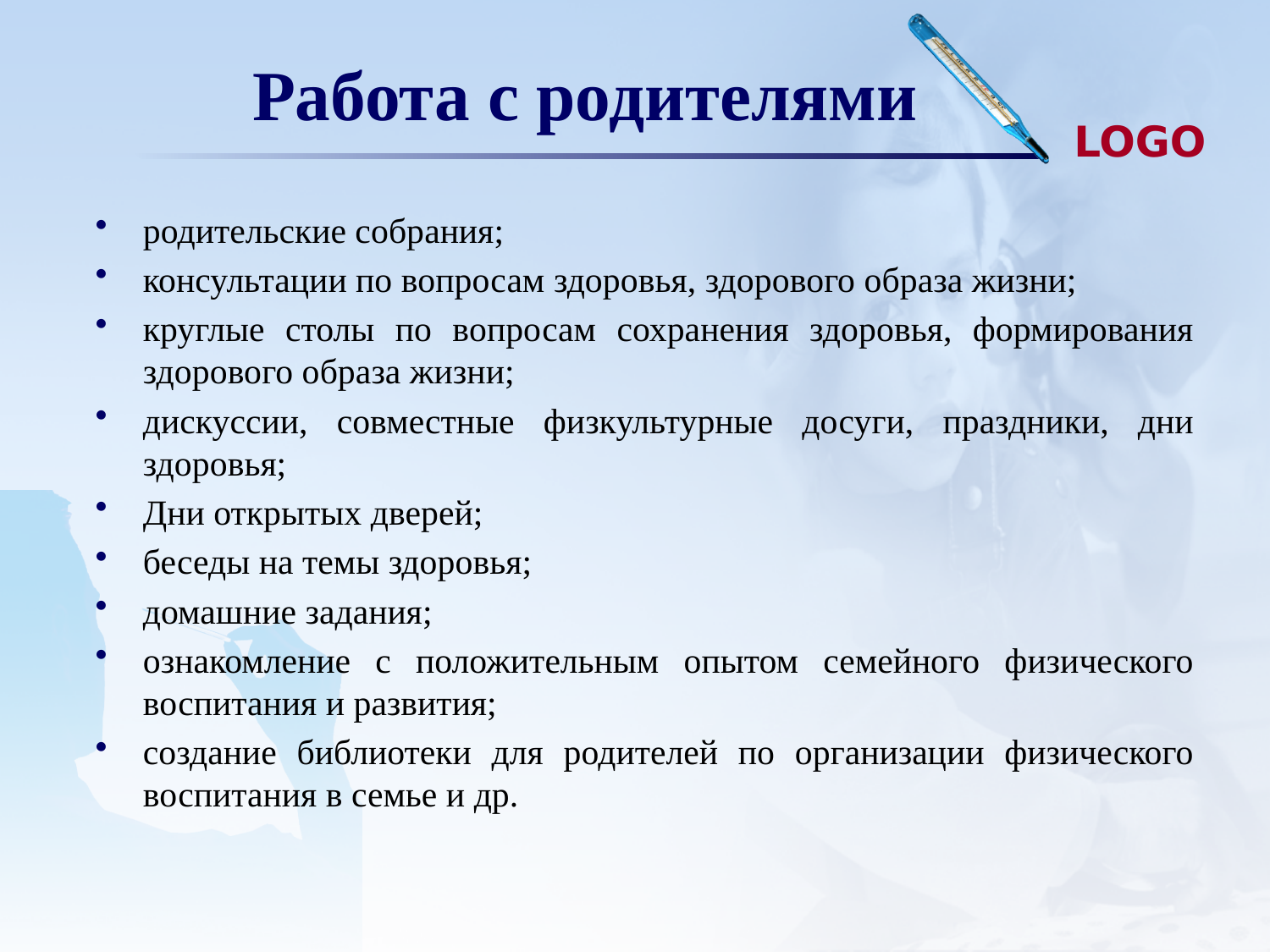

# Работа с родителями
родительские собрания;
консультации по вопросам здоровья, здорового образа жизни;
круглые столы по вопросам сохранения здоровья, формирования здорового образа жизни;
дискуссии, совместные физкультурные досуги, праздники, дни здоровья;
Дни открытых дверей;
беседы на темы здоровья;
домашние задания;
ознакомление с положительным опытом семейного физического воспитания и развития;
создание библиотеки для родителей по организации физического воспитания в семье и др.